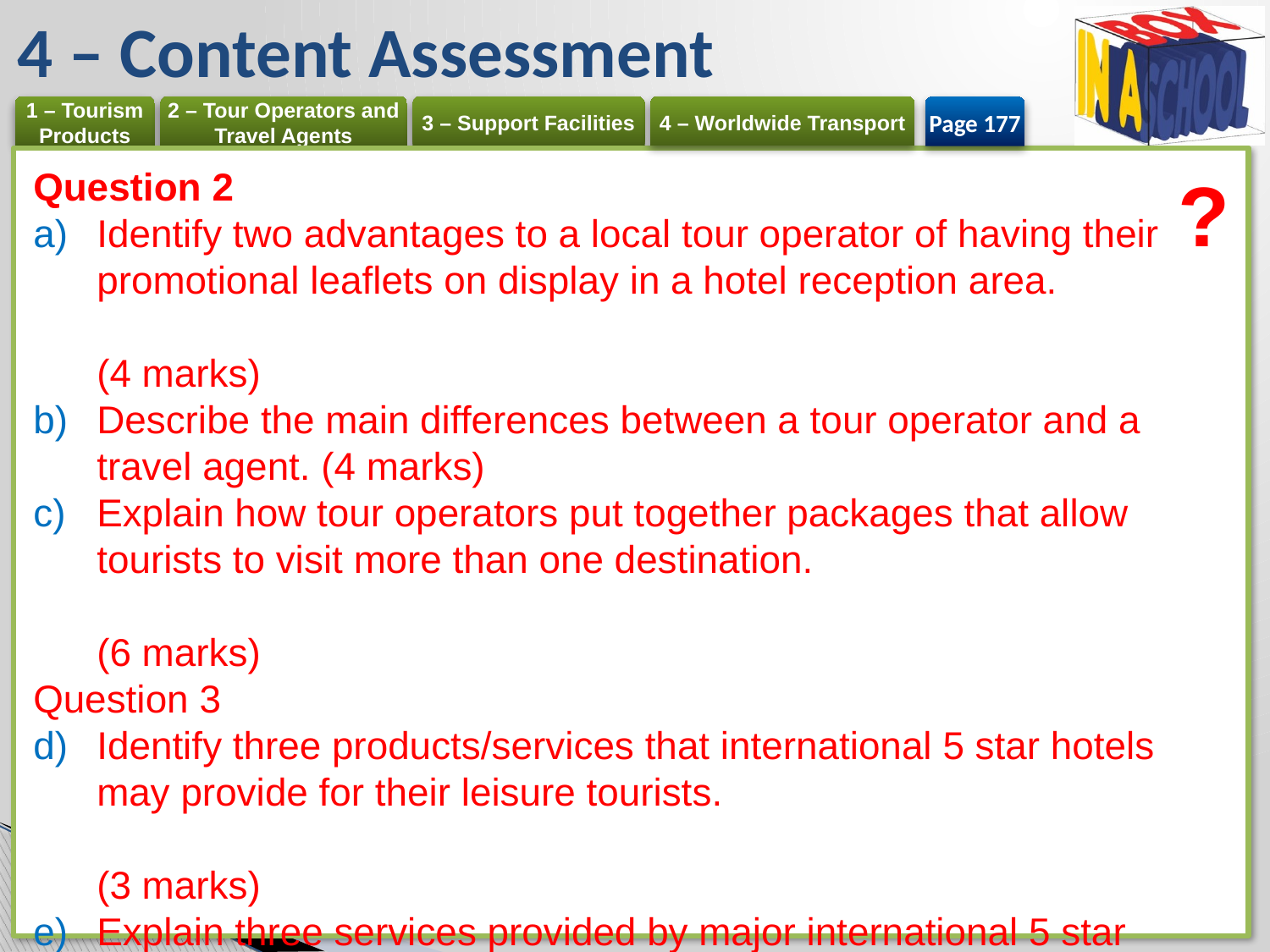

# 4 – Content Assessment
Page 177
Question 2
Identify two advantages to a local tour operator of having their promotional leaflets on display in a hotel reception area.
	(4 marks)
Describe the main differences between a tour operator and a travel agent. (4 marks)
Explain how tour operators put together packages that allow tourists to visit more than one destination. 	(6 marks)
Question 3
Identify three products/services that international 5 star hotels may provide for their leisure tourists. 	(3 marks)
Explain three services provided by major international 5 star hotels for the convenience of their business guests. 	(6 mark)
Discuss the ways in which international 5 star hotels meet the needs of family visitors, travelling with young children. 	(6 marks)
Source: Cambridge 0471 PI Q4 (a) and (c) November 2009
?